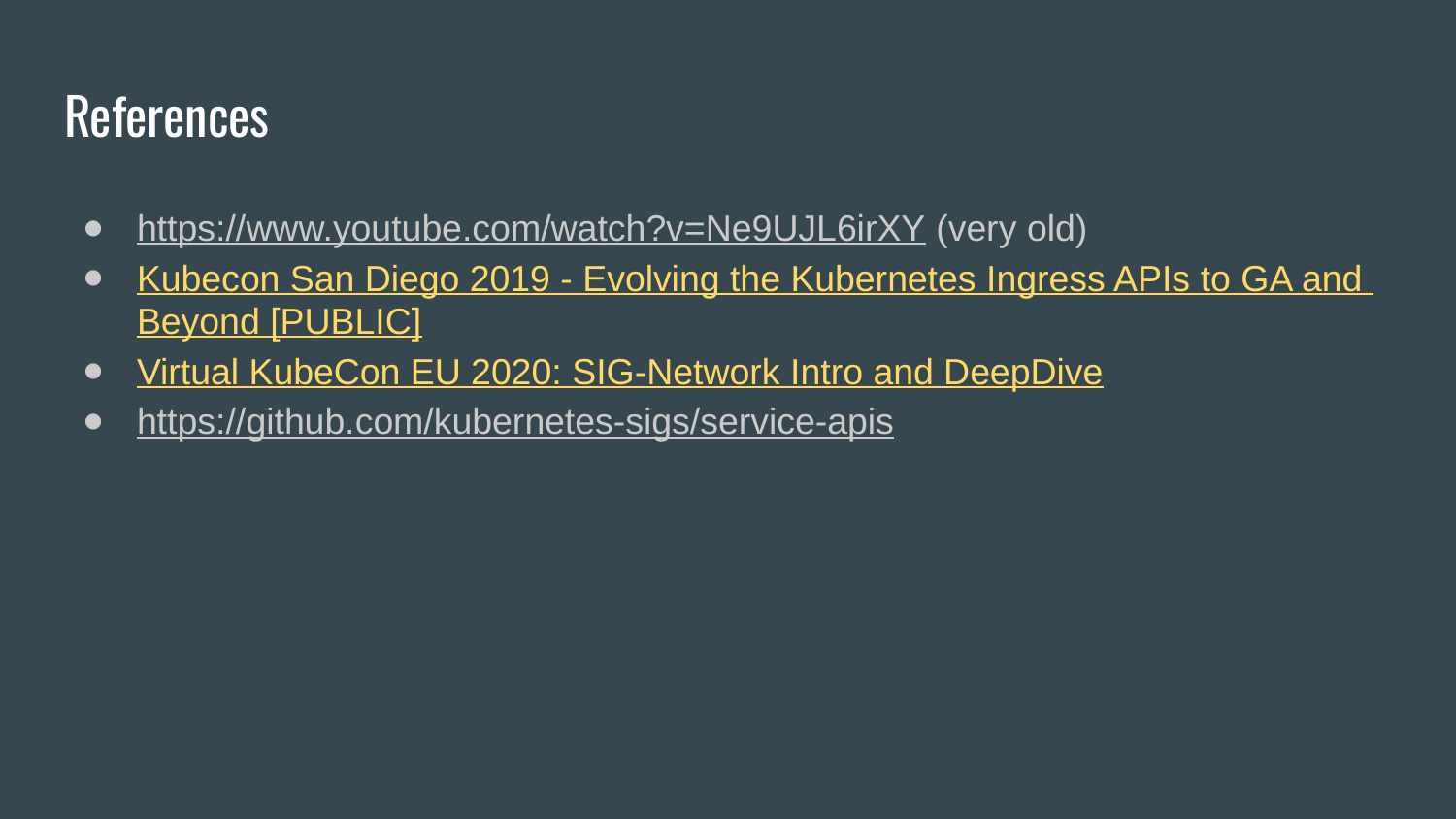

# References
https://www.youtube.com/watch?v=Ne9UJL6irXY (very old)
Kubecon San Diego 2019 - Evolving the Kubernetes Ingress APIs to GA and Beyond [PUBLIC]
Virtual KubeCon EU 2020: SIG-Network Intro and DeepDive
https://github.com/kubernetes-sigs/service-apis